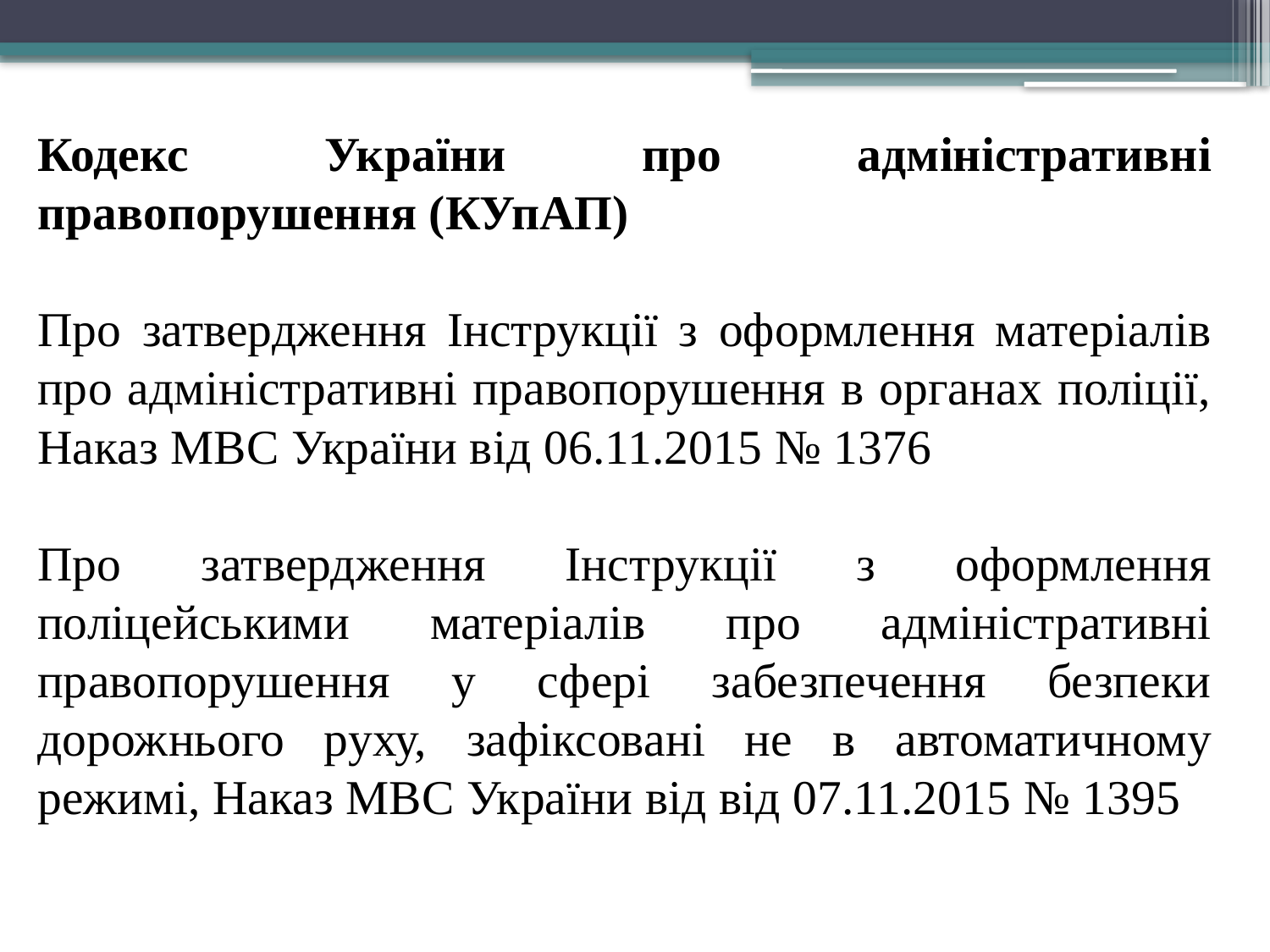

Кодекс України про адміністративні правопорушення (КУпАП)

Про затвердження Інструкції з оформлення матеріалів про адміністративні правопорушення в органах поліції, Наказ МВС України від 06.11.2015 № 1376

Про затвердження Інструкції з оформлення поліцейськими матеріалів про адміністративні правопорушення у сфері забезпечення безпеки дорожнього руху, зафіксовані не в автоматичному режимі, Наказ МВС України від від 07.11.2015 № 1395